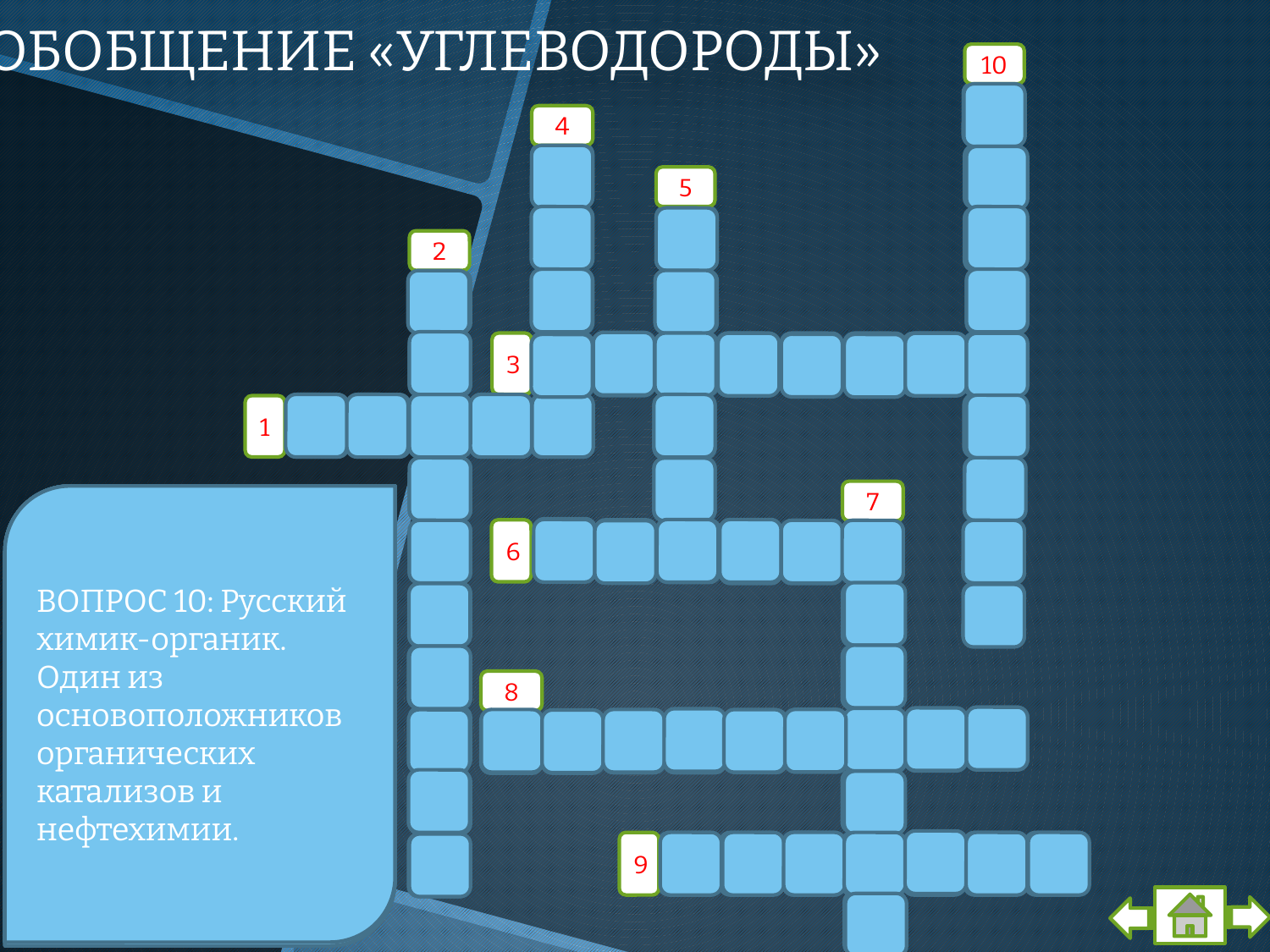

# ОБОБЩЕНИЕ «УГЛЕВОДОРОДЫ»
10
З

4
М

Е

5

Е
Э

Л
2

Ц
Т
Т

И

3
Е
И
А
Ц
И
Т
Е
Л
Н

А
Л
К
А
Н

С

1
Л

К
Л
Е
7
ВОПРОС 1:
Углеводород, в молекулах которого все атомы углерода соединены между собой одинарными связями.
ВОПРОС 2: Предельные циклические углеводороды.
ВОПРОС 3: Родоначальник гомологического ряда алканов.
ВОПРОС 4: Простейший представитель алканов.
ВОПРОС 5: Первый член гомологического ряда алкенов.
ВОПРОС 8: Диеновые углеводороды.
ВОПРОС 10: Русский химик-органик. Один из основоположников органических катализов и нефтехимии.
ВОПРОС 6: Простейший представитель аренов.
ВОПРОС 7: Русский химик. Под его руководством построили первый в России завод синтетического каучука.
ВОПРОС 9: Русский химик-органик. Его основные научные работы посвящены развитию органического каучука.
Б

Е
Н
6

О

И
З
О
Л

А

Е
Й

Л

Б
8

Ы
К

Н

И
Е

Д
А
К
Л
А

Д

А

9
Р
К
У
Ч

Е
О

В

Н

В